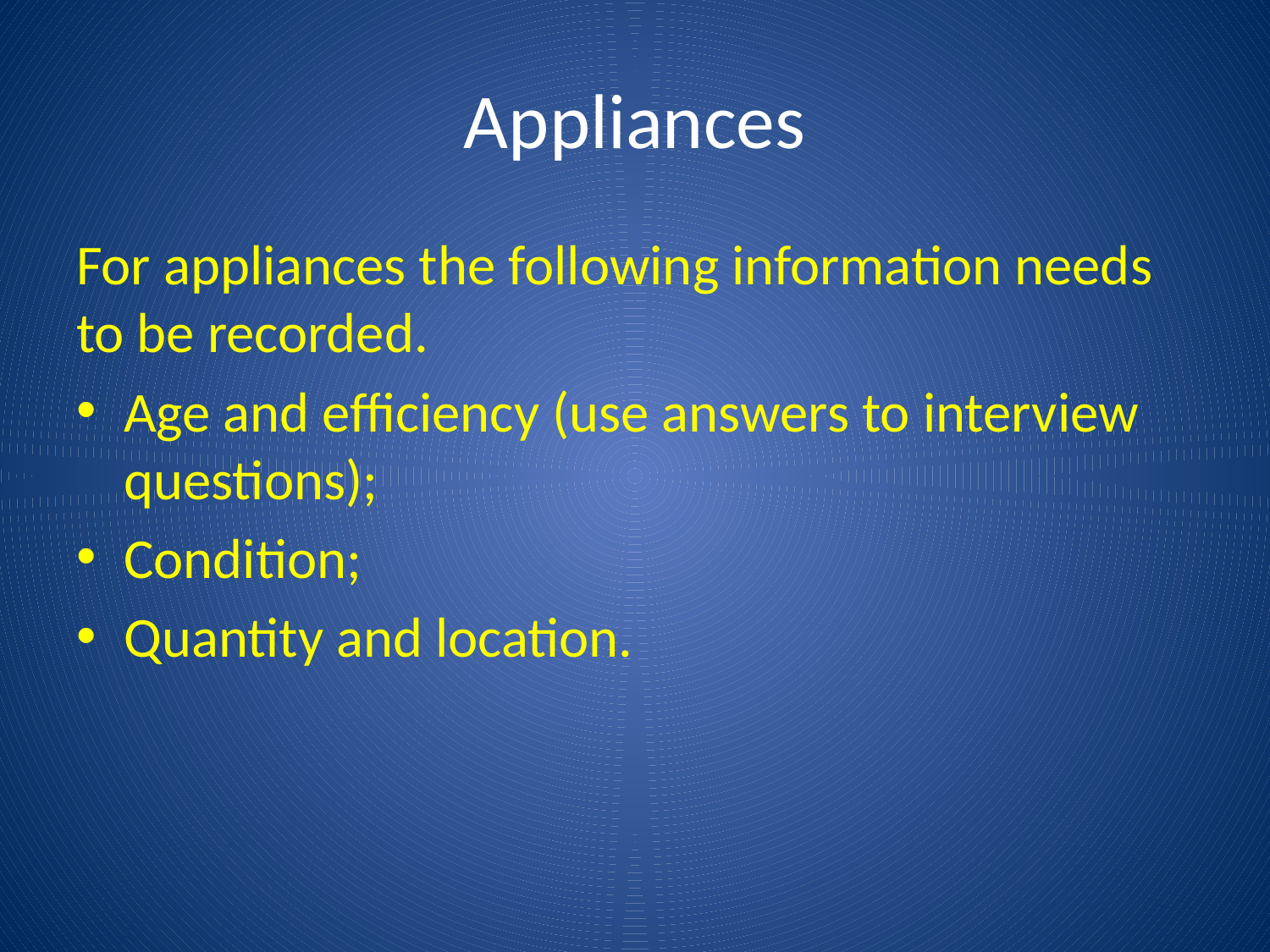

# Appliances
For appliances the following information needs to be recorded.
Age and efficiency (use answers to interview questions);
Condition;
Quantity and location.